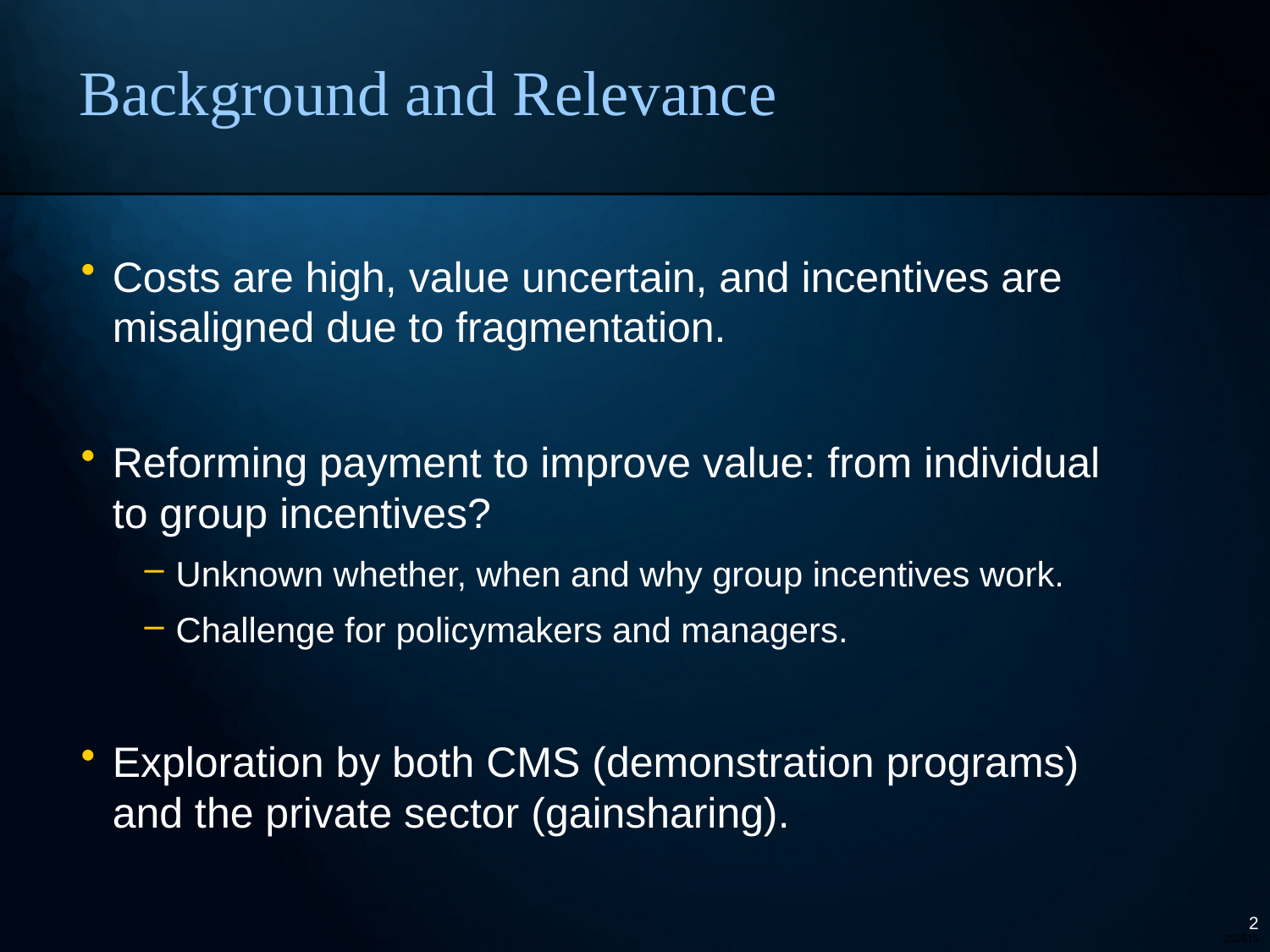

# Background and Relevance
Costs are high, value uncertain, and incentives are misaligned due to fragmentation.

Reforming payment to improve value: from individual to group incentives?
Unknown whether, when and why group incentives work.
Challenge for policymakers and managers.

Exploration by both CMS (demonstration programs) and the private sector (gainsharing).